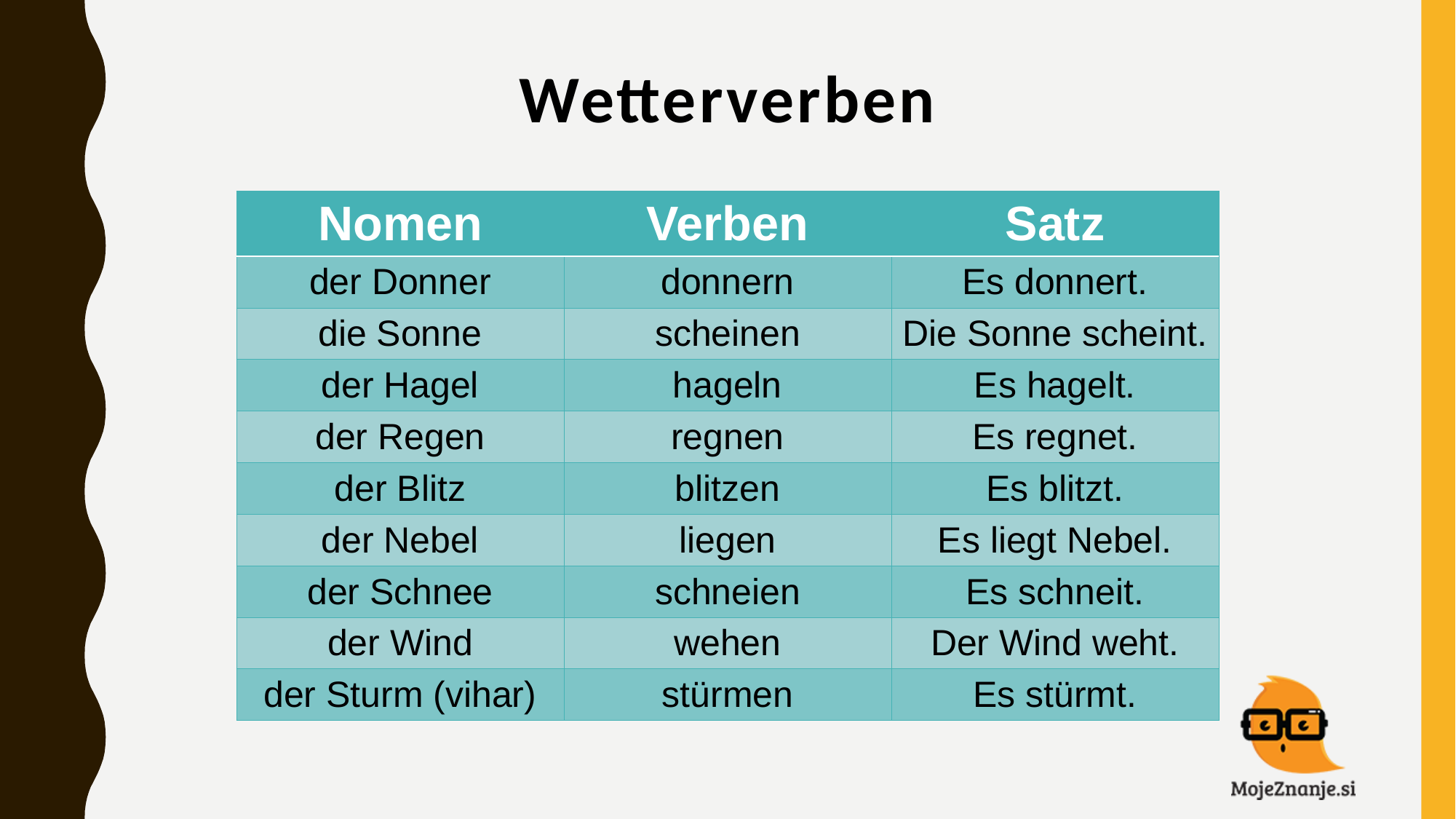

# Wetterverben
| Nomen | Verben | Satz |
| --- | --- | --- |
| der Donner | donnern | Es donnert. |
| die Sonne | scheinen | Die Sonne scheint. |
| der Hagel | hageln | Es hagelt. |
| der Regen | regnen | Es regnet. |
| der Blitz | blitzen | Es blitzt. |
| der Nebel | liegen | Es liegt Nebel. |
| der Schnee | schneien | Es schneit. |
| der Wind | wehen | Der Wind weht. |
| der Sturm (vihar) | stürmen | Es stürmt. |